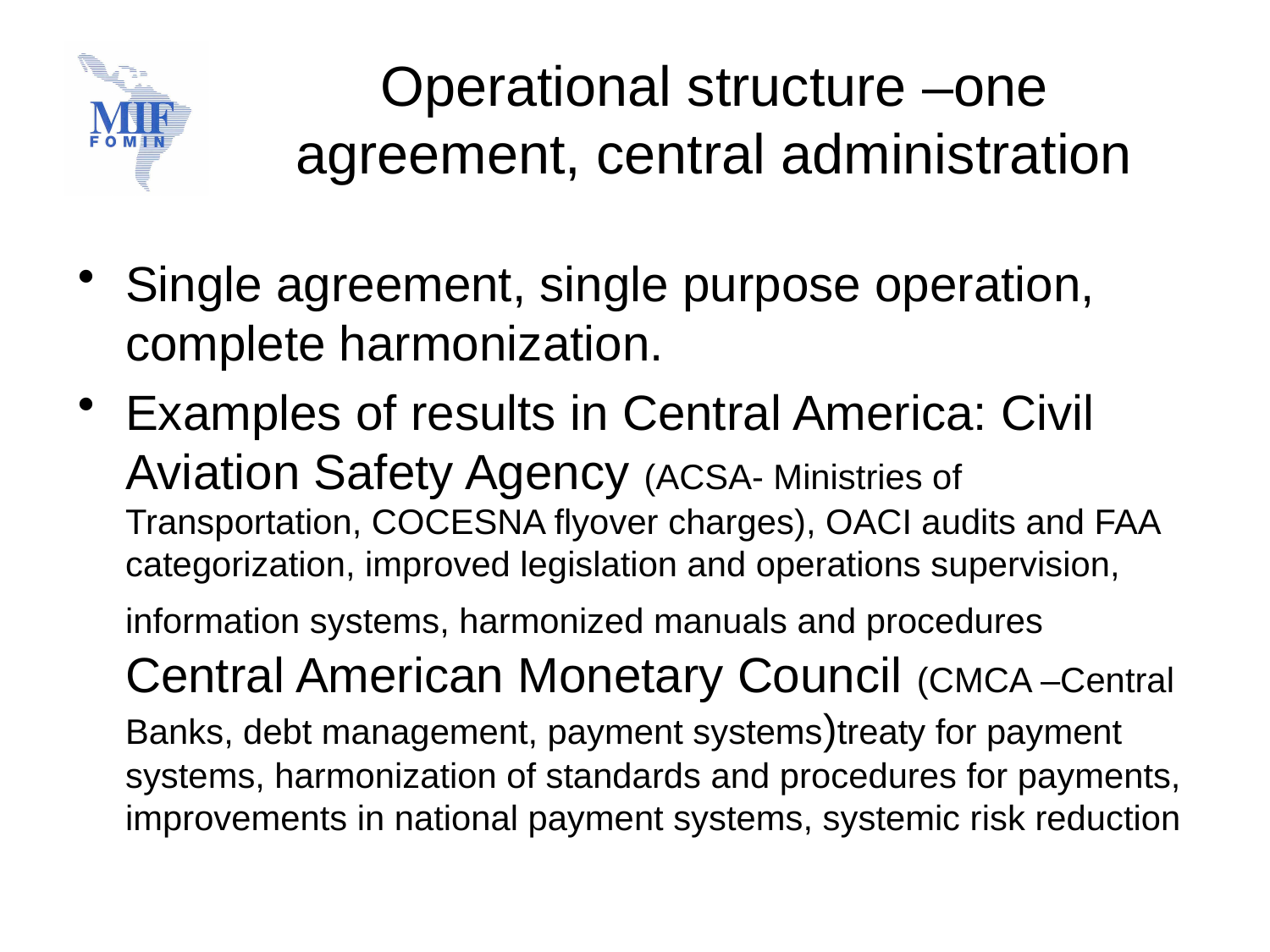

# Operational structure –one agreement, central administration
Single agreement, single purpose operation, complete harmonization.
Examples of results in Central America: Civil Aviation Safety Agency (ACSA- Ministries of Transportation, COCESNA flyover charges), OACI audits and FAA categorization, improved legislation and operations supervision, information systems, harmonized manuals and procedures Central American Monetary Council (CMCA –Central Banks, debt management, payment systems)treaty for payment systems, harmonization of standards and procedures for payments, improvements in national payment systems, systemic risk reduction